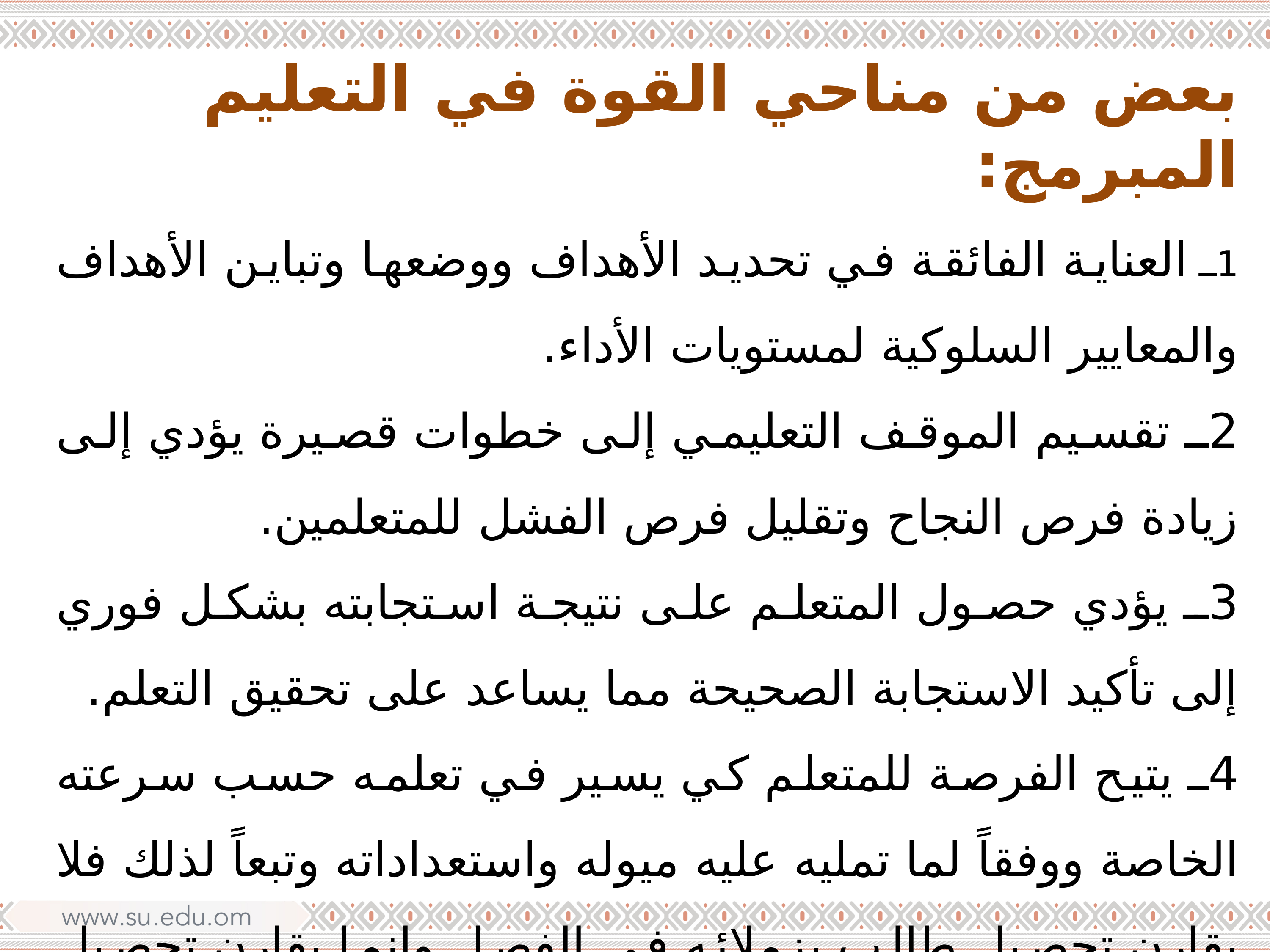

بعض من مناحي القوة في التعليم المبرمج:
1ـ العناية الفائقة في تحديد الأهداف ووضعها وتباين الأهداف والمعايير السلوكية لمستويات الأداء.
2ـ تقسيم الموقف التعليمي إلى خطوات قصيرة يؤدي إلى زيادة فرص النجاح وتقليل فرص الفشل للمتعلمين.
3ـ يؤدي حصول المتعلم على نتيجة استجابته بشكل فوري إلى تأكيد الاستجابة الصحيحة مما يساعد على تحقيق التعلم.
4ـ يتيح الفرصة للمتعلم كي يسير في تعلمه حسب سرعته الخاصة ووفقاً لما تمليه عليه ميوله واستعداداته وتبعاً لذلك فلا يقارن تحصيل طالب بزملائه في الفصل وإنما يقارن تحصيل الطالب بذاته وعليه فإن التعليم المبرمج يعمل على تحرير المتعلم من مشكلات المنافسة ويضعه في مواقف تعليمية يسير فيها المتعلم بسرعة تتناسب وقدراته الشخصية.
5ـ في سير البرنامج التعليمي وفق خطوات منطقية متتابعة مساهمة في تكوين عادات التفكير المنطقي لدى المتعلم.
6ـ إن مرور البرنامج في خطوات كثيرة من التجريب والتعديل يضمن إلى حد كبير إخراج البرنامج في الصورة التي تحقق أكبر قدر من التعليم ويؤدي إلى تحقيق الاستفادة الكاملة من وقت الطالب.